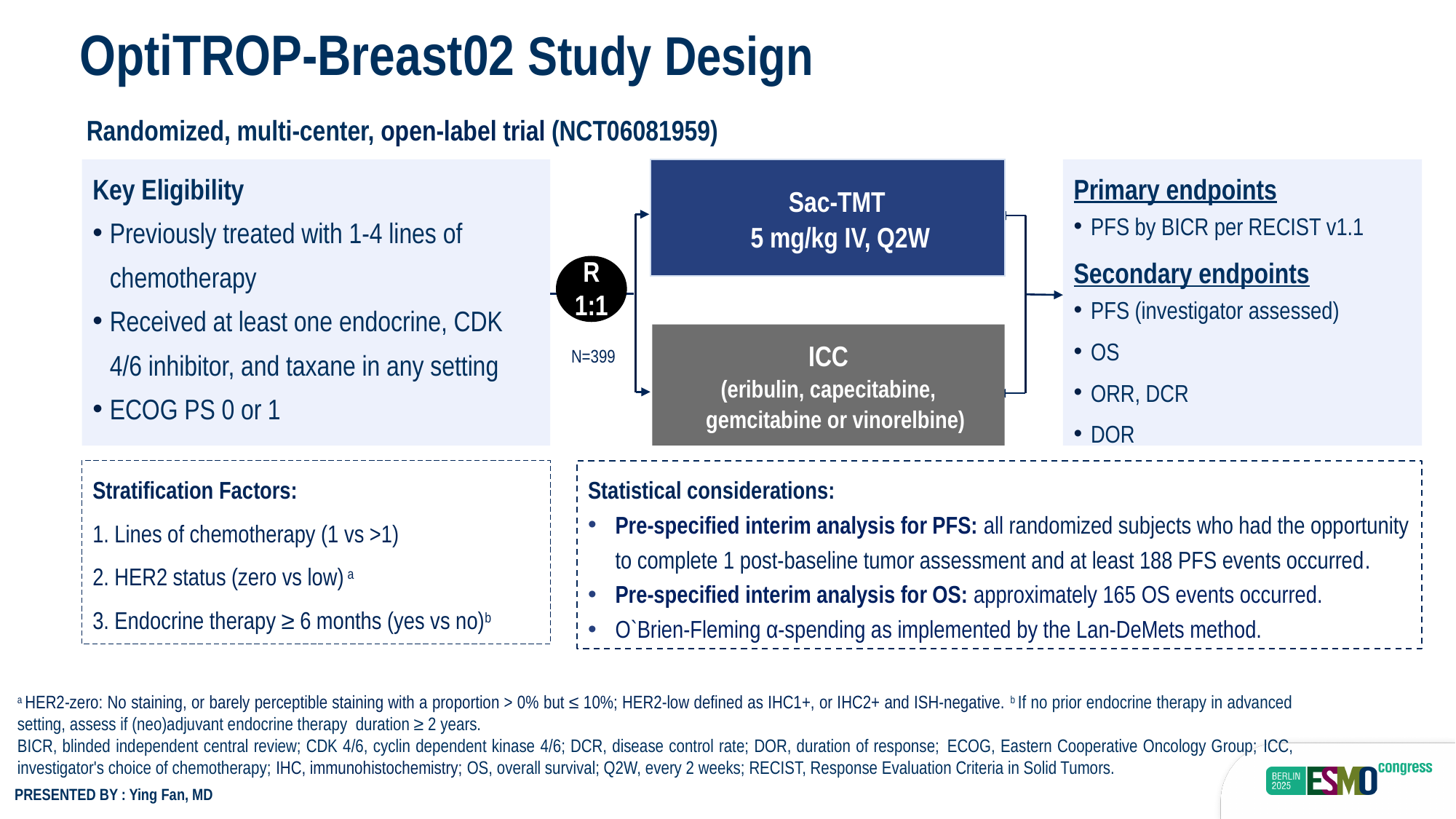

OptiTROP-Breast02 Study Design
Randomized, multi-center, open-label trial (NCT06081959)
Key Eligibility
Previously treated with 1-4 lines of chemotherapy
Received at least one endocrine, CDK 4/6 inhibitor, and taxane in any setting
ECOG PS 0 or 1
    Sac-TMT
    5 mg/kg IV, Q2W
Primary endpoints
PFS by BICR per RECIST v1.1
Secondary endpoints
PFS (investigator assessed)
OS
ORR, DCR
DOR
R
1:1

ICC
(eribulin, capecitabine,
gemcitabine or vinorelbine)
N=399
Stratification Factors:
1. Lines of chemotherapy (1 vs >1)
2. HER2 status (zero vs low) a
3. Endocrine therapy ≥ 6 months (yes vs no)b
Statistical considerations:
Pre-specified interim analysis for PFS: all randomized subjects who had the opportunity to complete 1 post-baseline tumor assessment and at least 188 PFS events occurred.
Pre-specified interim analysis for OS: approximately 165 OS events occurred.
O`Brien-Fleming α-spending as implemented by the Lan-DeMets method.
a HER2-zero: No staining, or barely perceptible staining with a proportion > 0% but ≤ 10%; HER2-low defined as IHC1+, or IHC2+ and ISH-negative. b If no prior endocrine therapy in advanced setting, assess if (neo)adjuvant endocrine therapy  duration ≥ 2 years.
BICR, blinded independent central review; CDK 4/6, cyclin dependent kinase 4/6; DCR, disease control rate; DOR, duration of response; ECOG, Eastern Cooperative Oncology Group; ICC, investigator's choice of chemotherapy; IHC, immunohistochemistry; OS, overall survival; Q2W, every 2 weeks; RECIST, Response Evaluation Criteria in Solid Tumors.
PRESENTED BY : Ying Fan, MD